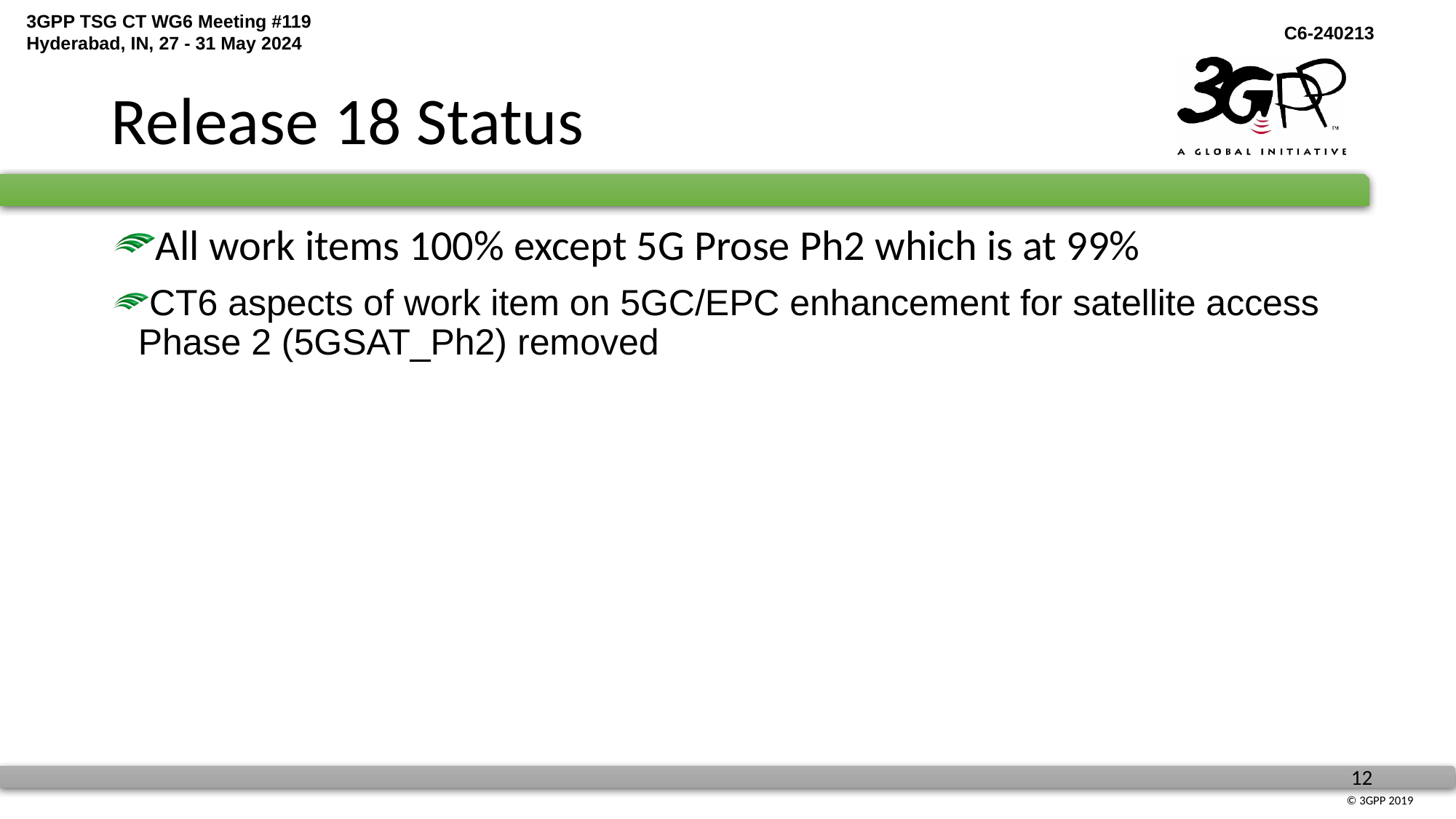

# Release 18 Status
All work items 100% except 5G Prose Ph2 which is at 99%
CT6 aspects of work item on 5GC/EPC enhancement for satellite access Phase 2 (5GSAT_Ph2) removed